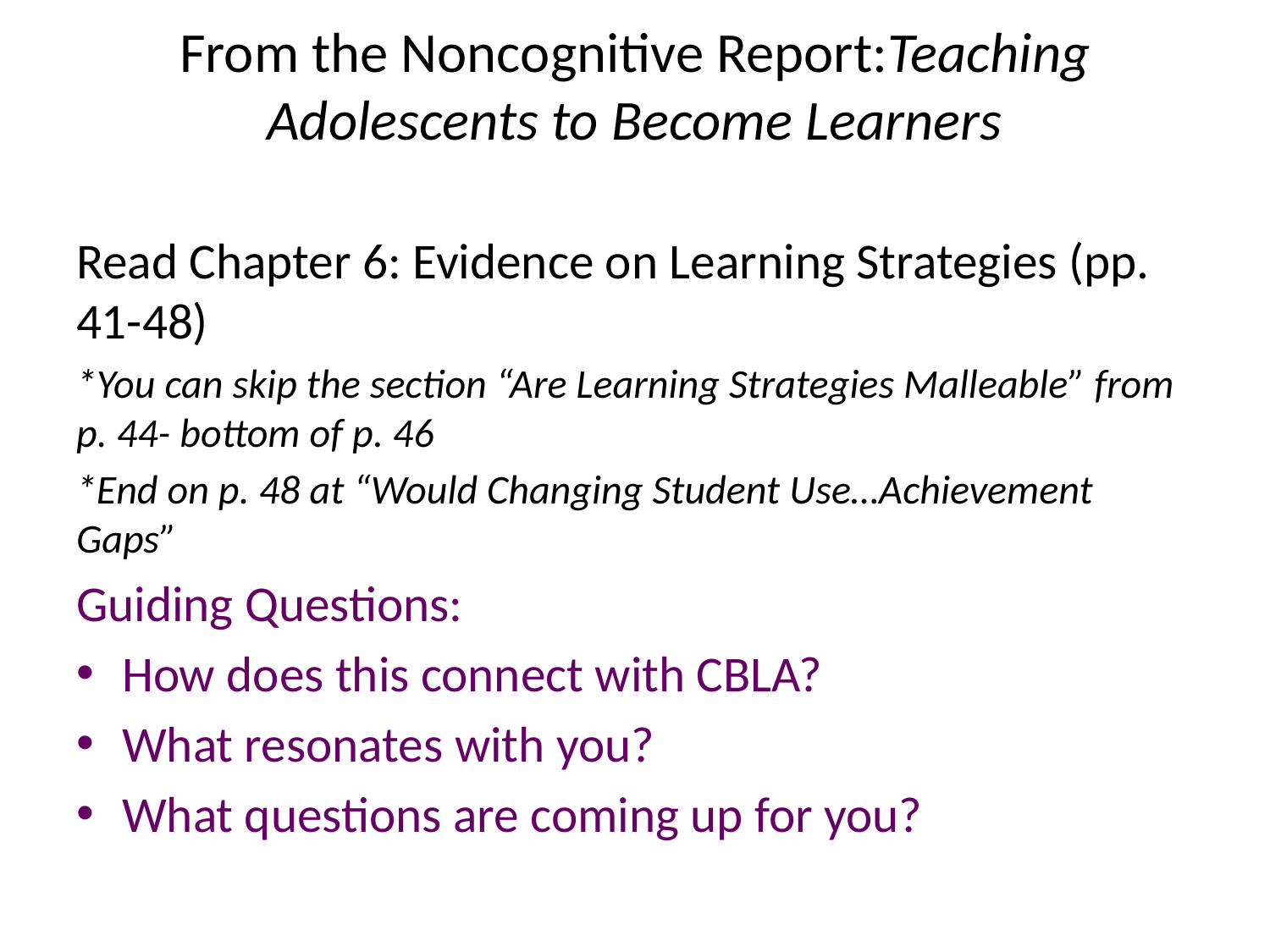

# From the Noncognitive Report:Teaching Adolescents to Become Learners
Read Chapter 6: Evidence on Learning Strategies (pp. 41-48)
*You can skip the section “Are Learning Strategies Malleable” from p. 44- bottom of p. 46
*End on p. 48 at “Would Changing Student Use…Achievement Gaps”
Guiding Questions:
How does this connect with CBLA?
What resonates with you?
What questions are coming up for you?